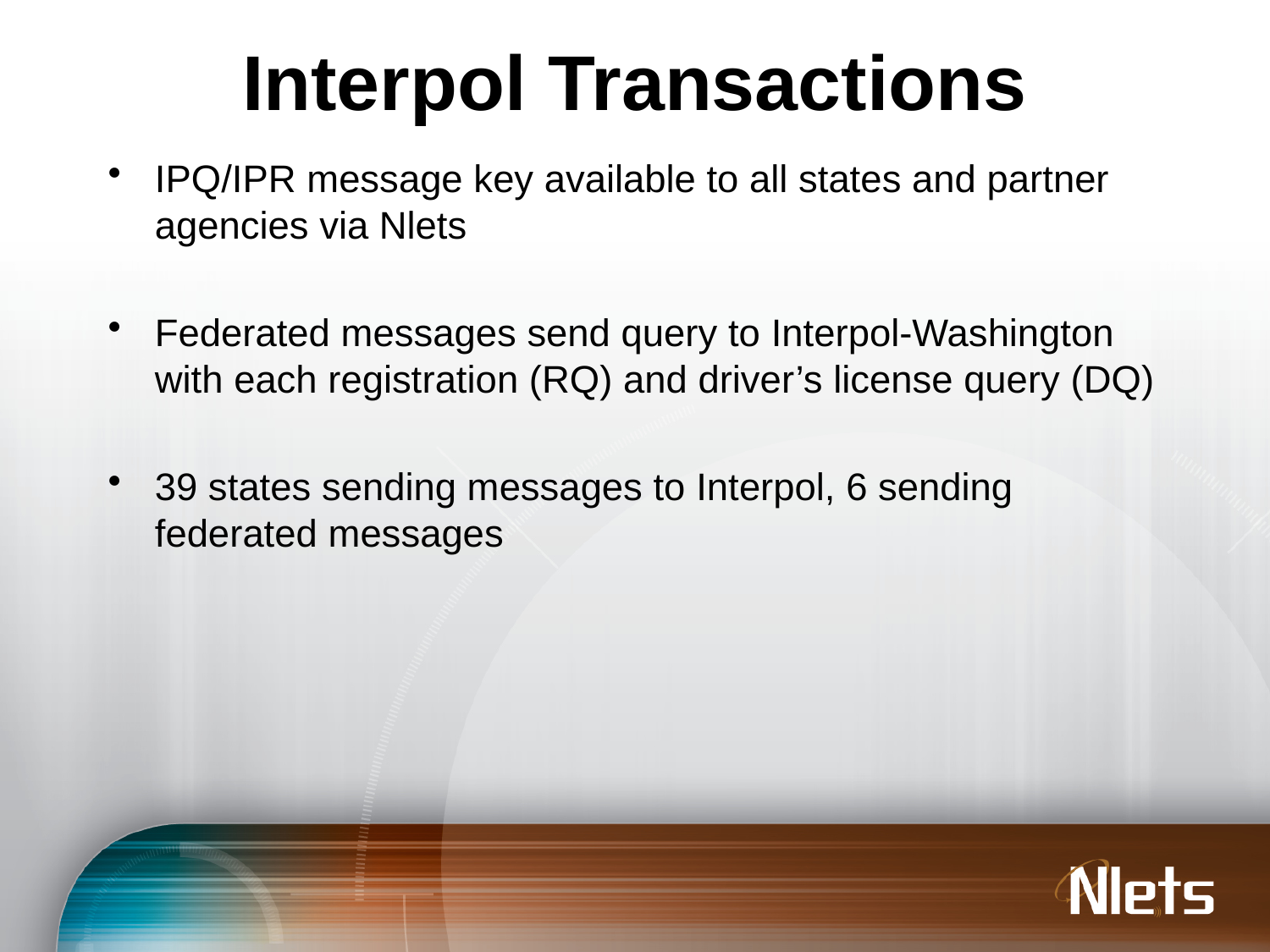

# Interpol Transactions
IPQ/IPR message key available to all states and partner agencies via Nlets

Federated messages send query to Interpol-Washington with each registration (RQ) and driver’s license query (DQ)

39 states sending messages to Interpol, 6 sending federated messages